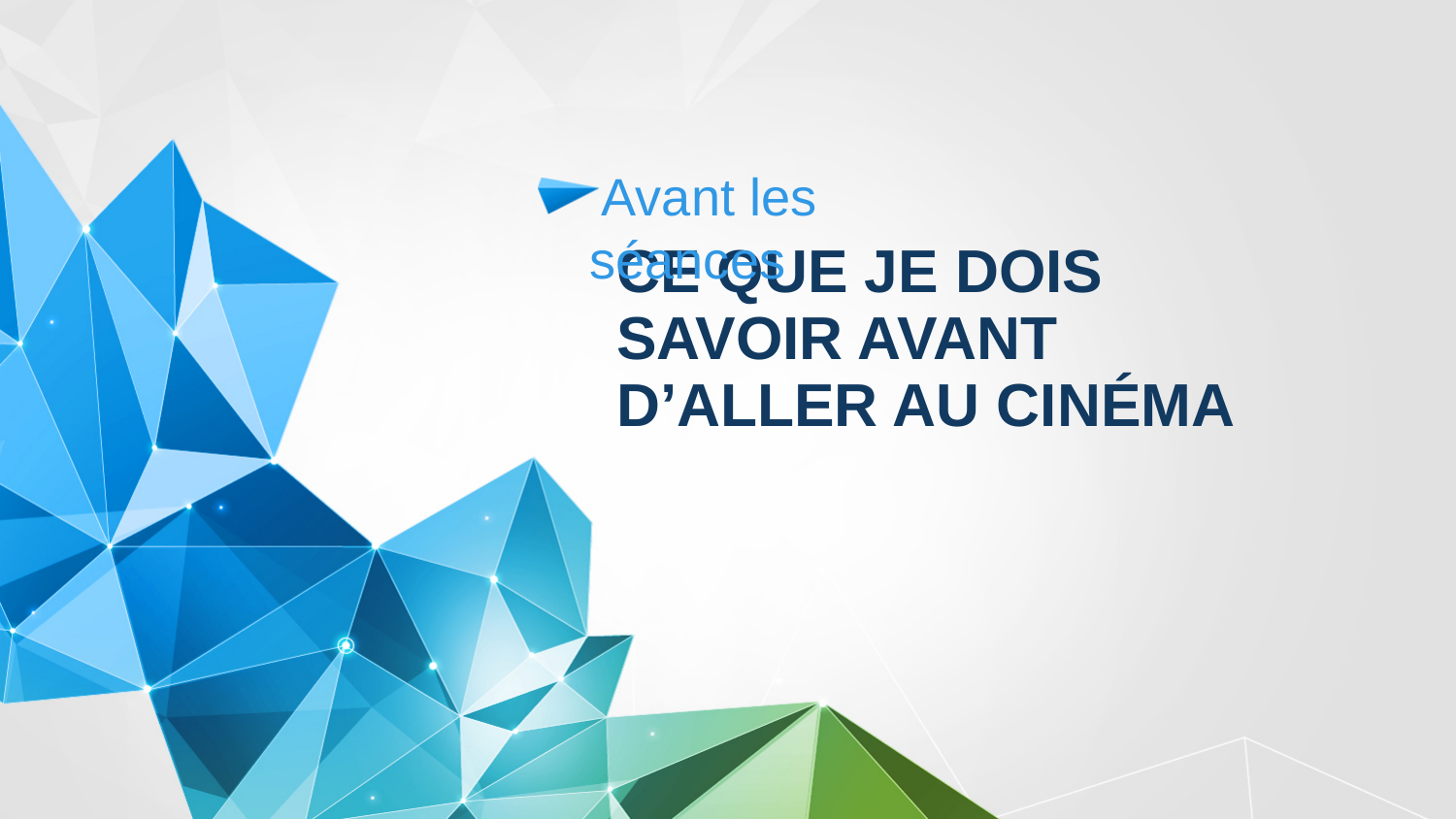

Avant les séances
# Ce que je dois savoir avant d’aller au cinéma